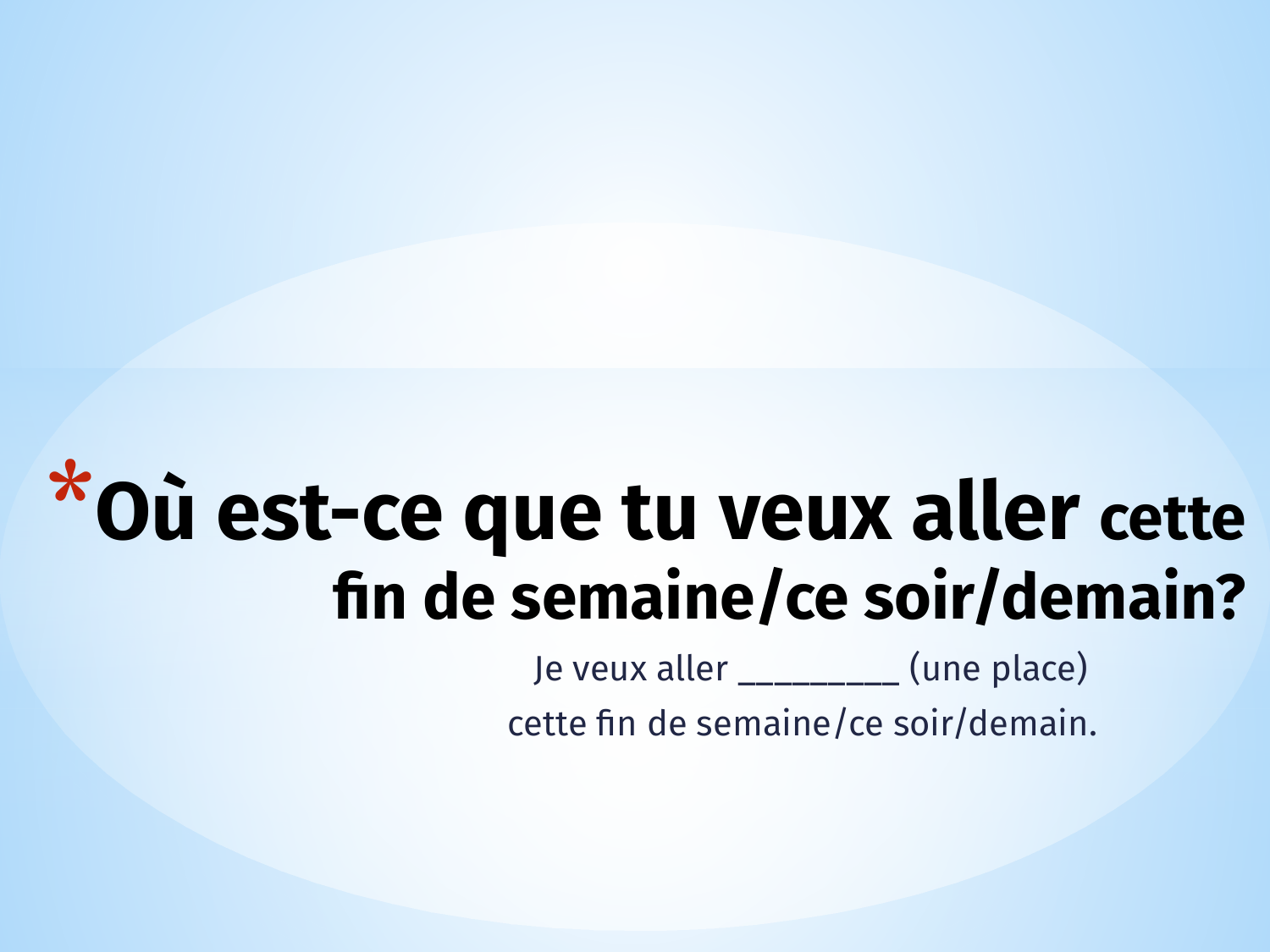

# Où est-ce que tu veux aller cette fin de semaine/ce soir/demain?
Je veux aller _________ (une place)
cette fin de semaine/ce soir/demain.